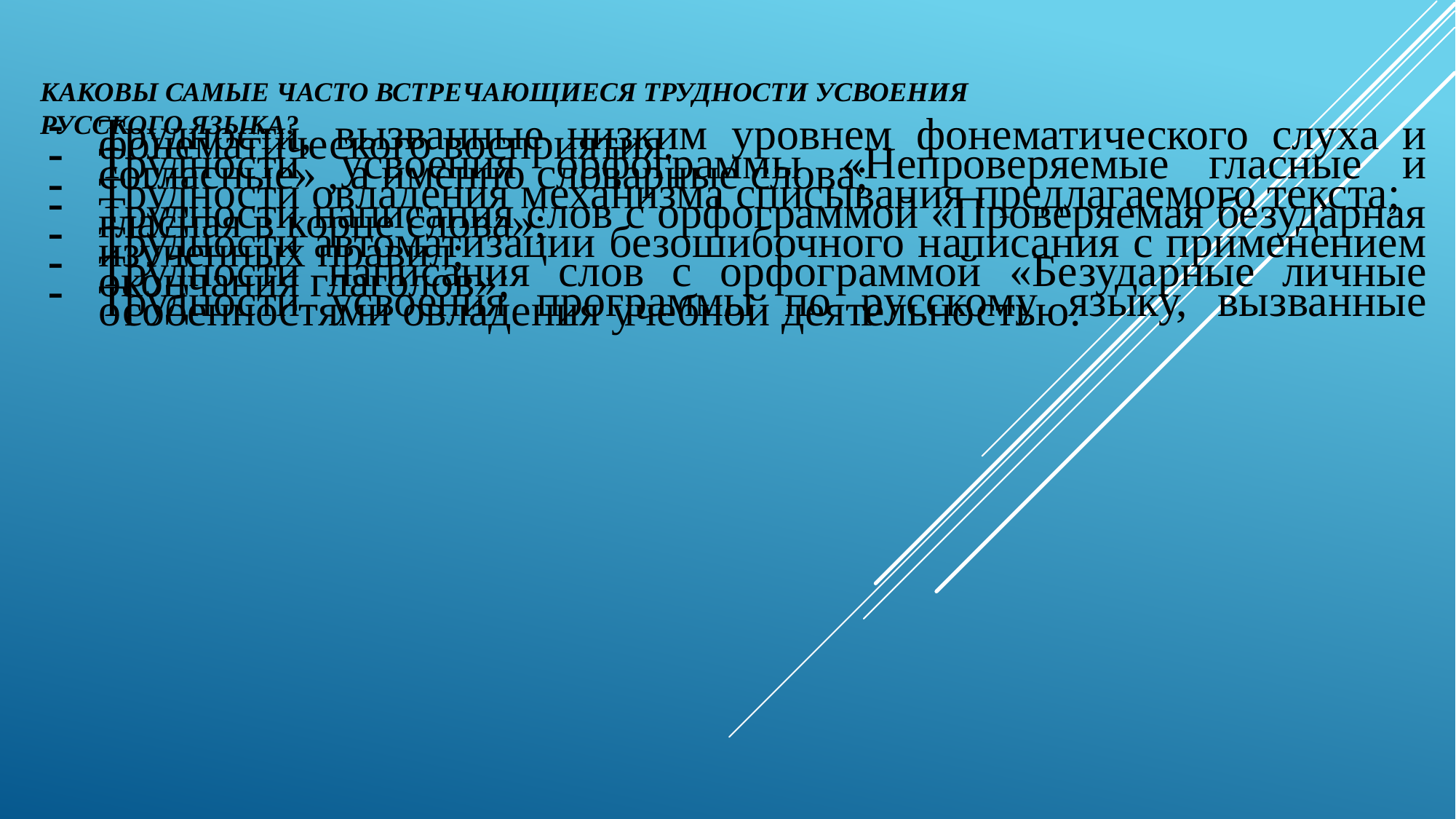

# Каковы самые часто встречающиеся трудности усвоения русского языка?
Трудности, вызванные низким уровнем фонематического слуха и фонематического восприятия.
Трудности усвоения орфограммы «Непроверяемые гласные и согласные» , а именно словарные слова;
Трудности овладения механизма списывания предлагаемого текста;
Трудности написания слов с орфограммой «Проверяемая безударная гласная в корне слова»;
Трудности автоматизации безошибочного написания с применением изученных правил;
Трудности написания слов с орфограммой «Безударные личные окончания глаголов»;
Трудности усвоения программы по русскому языку, вызванные особенностями овладения учебной деятельностью.